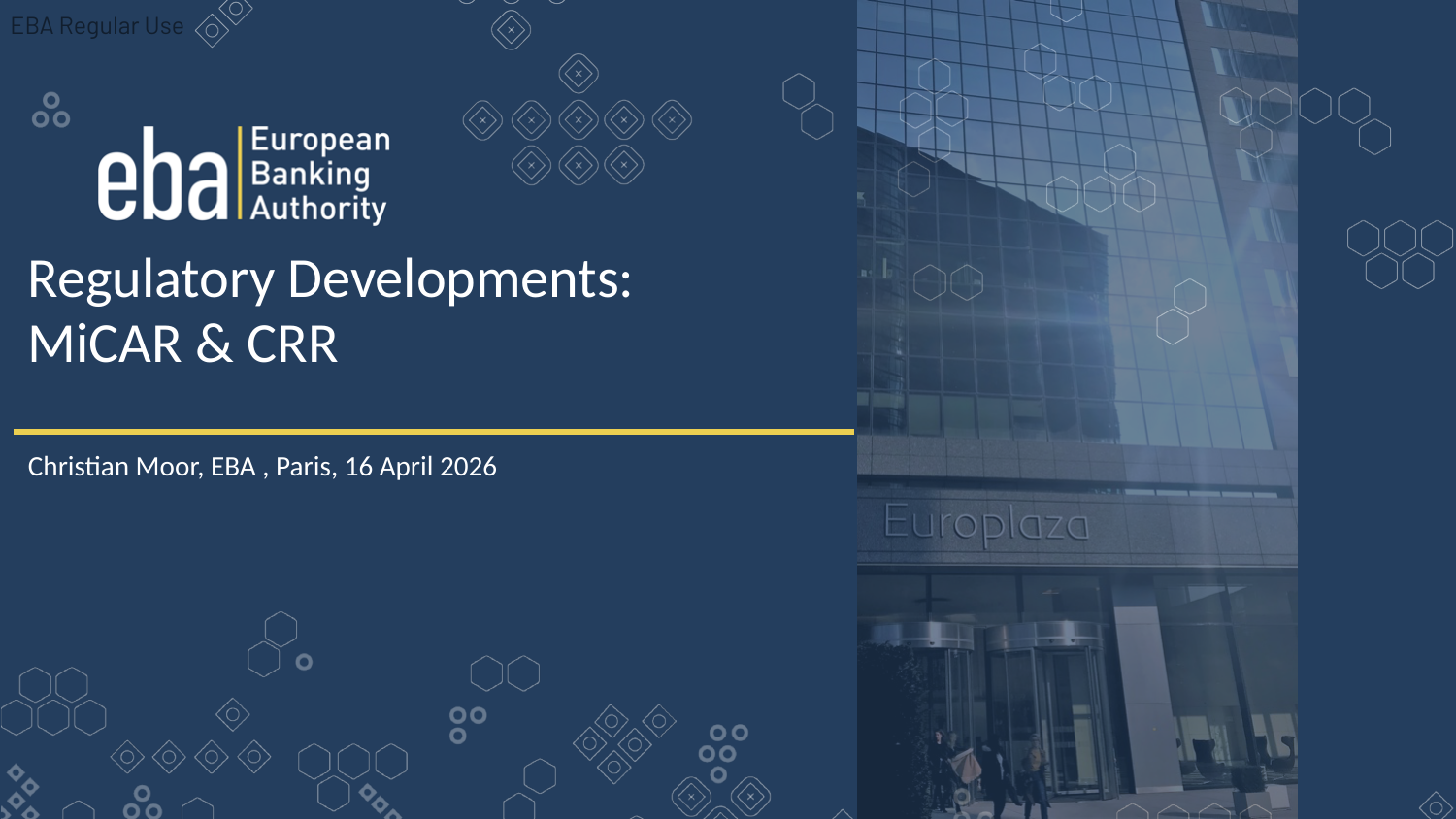

| Regulatory Developments: MiCAR & CRR |
| --- |
| Christian Moor, EBA , Paris, 16 April 2026 |